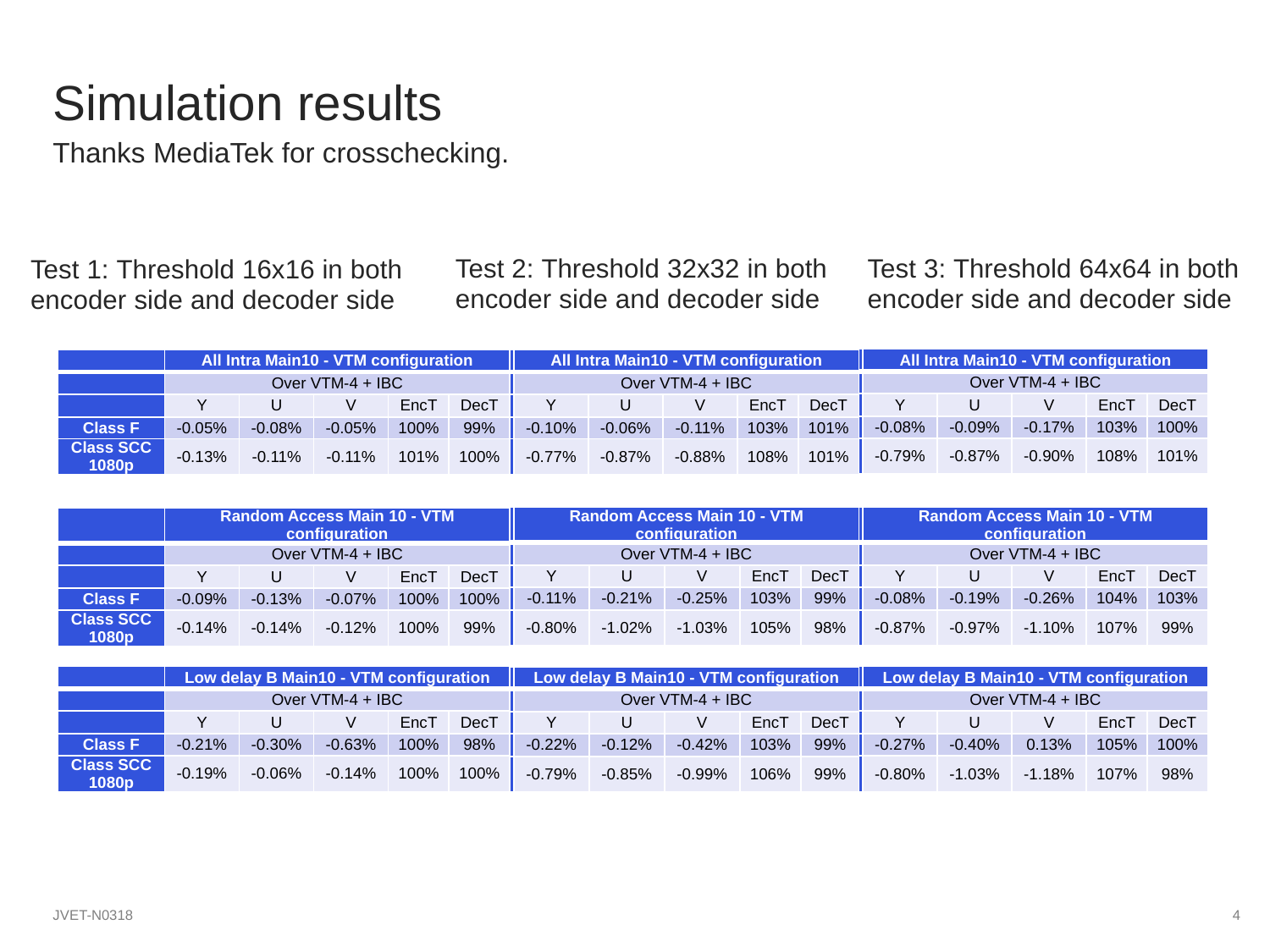

# Simulation results
Thanks MediaTek for crosschecking.
Test 2: Threshold 32x32 in both encoder side and decoder side

Test 3: Threshold 64x64 in both encoder side and decoder side

Test 1: Threshold 16x16 in both encoder side and decoder side

|  | All Intra Main10 - VTM configuration |  |  |  |  |
| --- | --- | --- | --- | --- | --- |
|  | Over VTM-4 + IBC |  |  |  |  |
|  | Y | U | V | EncT | DecT |
| Class F | -0.08% | -0.09% | -0.17% | 103% | 100% |
| Class SCC 1080p | -0.79% | -0.87% | -0.90% | 108% | 101% |
|  | All Intra Main10 - VTM configuration |  |  |  |  |
| --- | --- | --- | --- | --- | --- |
|  | Over VTM-4 + IBC |  |  |  |  |
|  | Y | U | V | EncT | DecT |
| Class F | -0.10% | -0.06% | -0.11% | 103% | 101% |
| Class SCC 1080p | -0.77% | -0.87% | -0.88% | 108% | 101% |
|  | All Intra Main10 - VTM configuration |  |  |  |  |
| --- | --- | --- | --- | --- | --- |
|  | Over VTM-4 + IBC |  |  |  |  |
|  | Y | U | V | EncT | DecT |
| Class F | -0.05% | -0.08% | -0.05% | 100% | 99% |
| Class SCC 1080p | -0.13% | -0.11% | -0.11% | 101% | 100% |
|  | Random Access Main 10 - VTM configuration |  |  |  |  |
| --- | --- | --- | --- | --- | --- |
|  | Over VTM-4 + IBC |  |  |  |  |
|  | Y | U | V | EncT | DecT |
| Class F | -0.11% | -0.21% | -0.25% | 103% | 99% |
| Class SCC 1080p | -0.80% | -1.02% | -1.03% | 105% | 98% |
|  | Random Access Main 10 - VTM configuration |  |  |  |  |
| --- | --- | --- | --- | --- | --- |
|  | Over VTM-4 + IBC |  |  |  |  |
|  | Y | U | V | EncT | DecT |
| Class F | -0.08% | -0.19% | -0.26% | 104% | 103% |
| Class SCC 1080p | -0.87% | -0.97% | -1.10% | 107% | 99% |
|  | Random Access Main 10 - VTM configuration |  |  |  |  |
| --- | --- | --- | --- | --- | --- |
|  | Over VTM-4 + IBC |  |  |  |  |
|  | Y | U | V | EncT | DecT |
| Class F | -0.09% | -0.13% | -0.07% | 100% | 100% |
| Class SCC 1080p | -0.14% | -0.14% | -0.12% | 100% | 99% |
|  | Low delay B Main10 - VTM configuration |  |  |  |  |
| --- | --- | --- | --- | --- | --- |
|  | Over VTM-4 + IBC |  |  |  |  |
|  | Y | U | V | EncT | DecT |
| Class F | -0.21% | -0.30% | -0.63% | 100% | 98% |
| Class SCC 1080p | -0.19% | -0.06% | -0.14% | 100% | 100% |
|  | Low delay B Main10 - VTM configuration |  |  |  |  |
| --- | --- | --- | --- | --- | --- |
|  | Over VTM-4 + IBC |  |  |  |  |
|  | Y | U | V | EncT | DecT |
| Class F | -0.27% | -0.40% | 0.13% | 105% | 100% |
| Class SCC 1080p | -0.80% | -1.03% | -1.18% | 107% | 98% |
|  | Low delay B Main10 - VTM configuration |  |  |  |  |
| --- | --- | --- | --- | --- | --- |
|  | Over VTM-4 + IBC |  |  |  |  |
|  | Y | U | V | EncT | DecT |
| Class F | -0.22% | -0.12% | -0.42% | 103% | 99% |
| Class SCC 1080p | -0.79% | -0.85% | -0.99% | 106% | 99% |
JVET-N0318